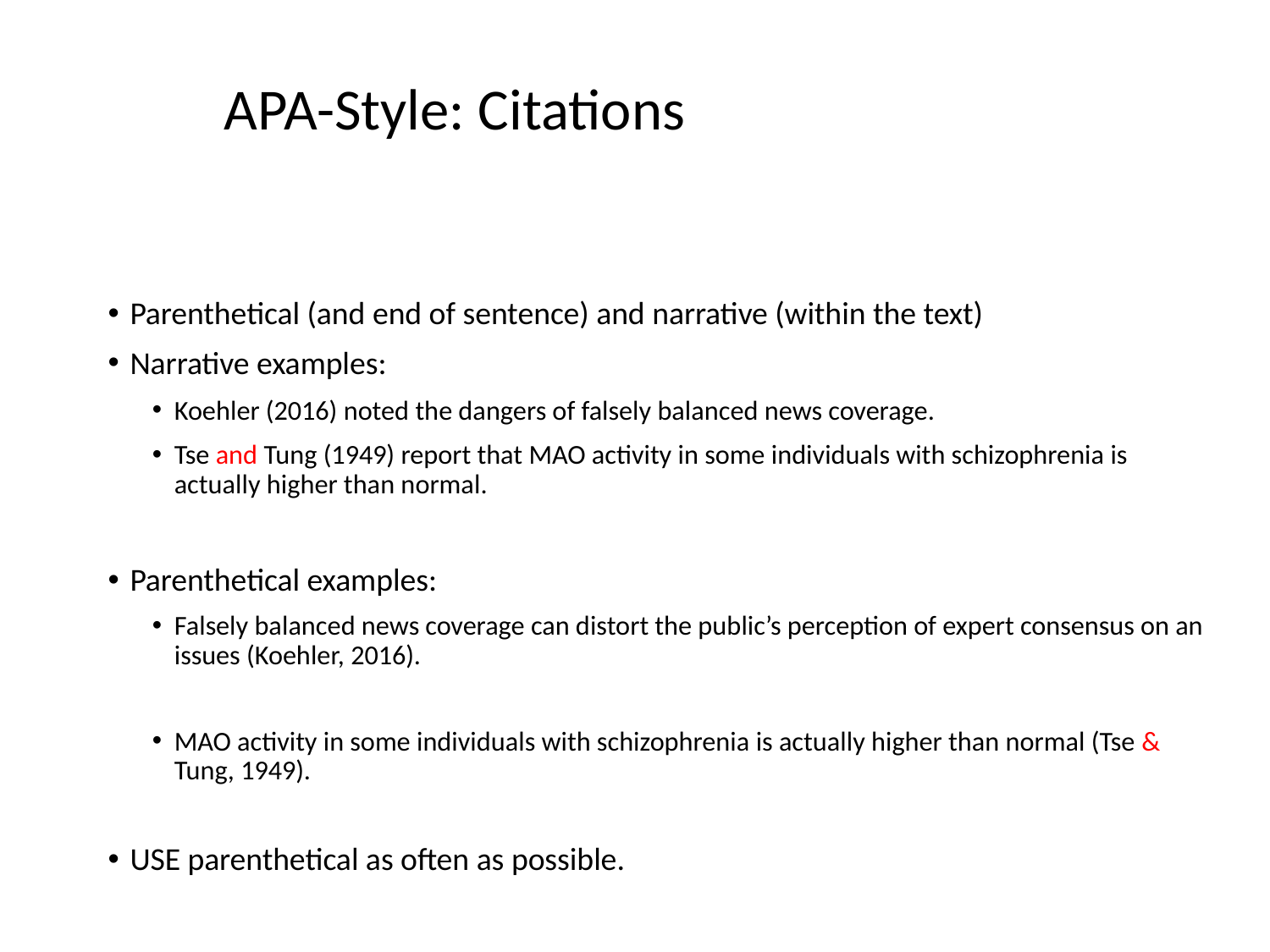

# APA-Style: Citations

Parenthetical (and end of sentence) and narrative (within the text)
Narrative examples:
Koehler (2016) noted the dangers of falsely balanced news coverage.
Tse and Tung (1949) report that MAO activity in some individuals with schizophrenia is actually higher than normal.

Parenthetical examples:
Falsely balanced news coverage can distort the public’s perception of expert consensus on an issues (Koehler, 2016).

MAO activity in some individuals with schizophrenia is actually higher than normal (Tse & Tung, 1949).

USE parenthetical as often as possible.